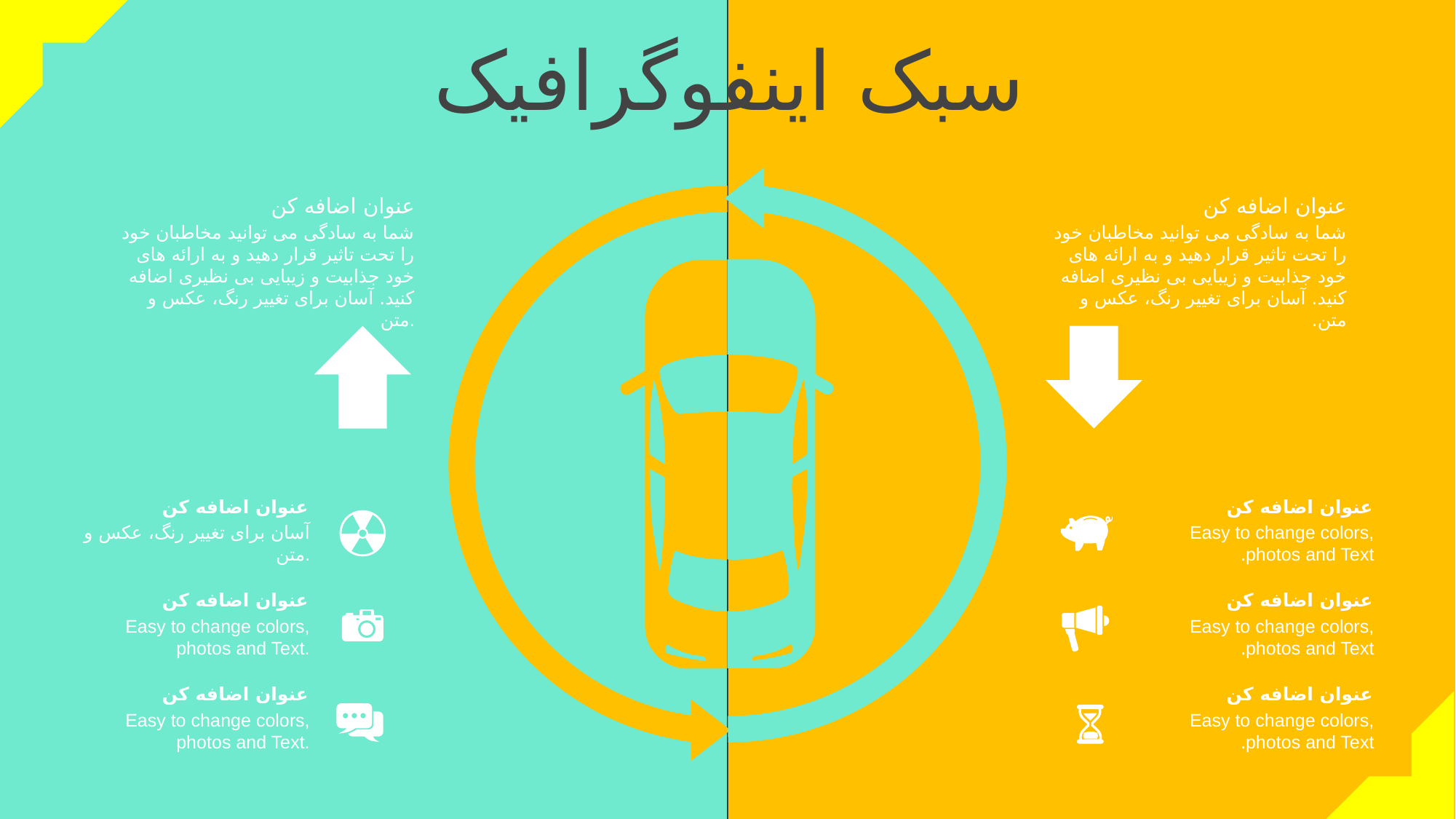

سبک اینفوگرافیک

عنوان اضافه کن
شما به سادگی می توانید مخاطبان خود را تحت تاثیر قرار دهید و به ارائه های خود جذابیت و زیبایی بی نظیری اضافه کنید. آسان برای تغییر رنگ، عکس و متن.
عنوان اضافه کن
شما به سادگی می توانید مخاطبان خود را تحت تاثیر قرار دهید و به ارائه های خود جذابیت و زیبایی بی نظیری اضافه کنید. آسان برای تغییر رنگ، عکس و متن.

عنوان اضافه کن
آسان برای تغییر رنگ، عکس و متن.
عنوان اضافه کن
Easy to change colors, photos and Text.

عنوان اضافه کن
Easy to change colors, photos and Text.
عنوان اضافه کن
Easy to change colors, photos and Text.

عنوان اضافه کن
Easy to change colors, photos and Text.
عنوان اضافه کن
Easy to change colors, photos and Text.